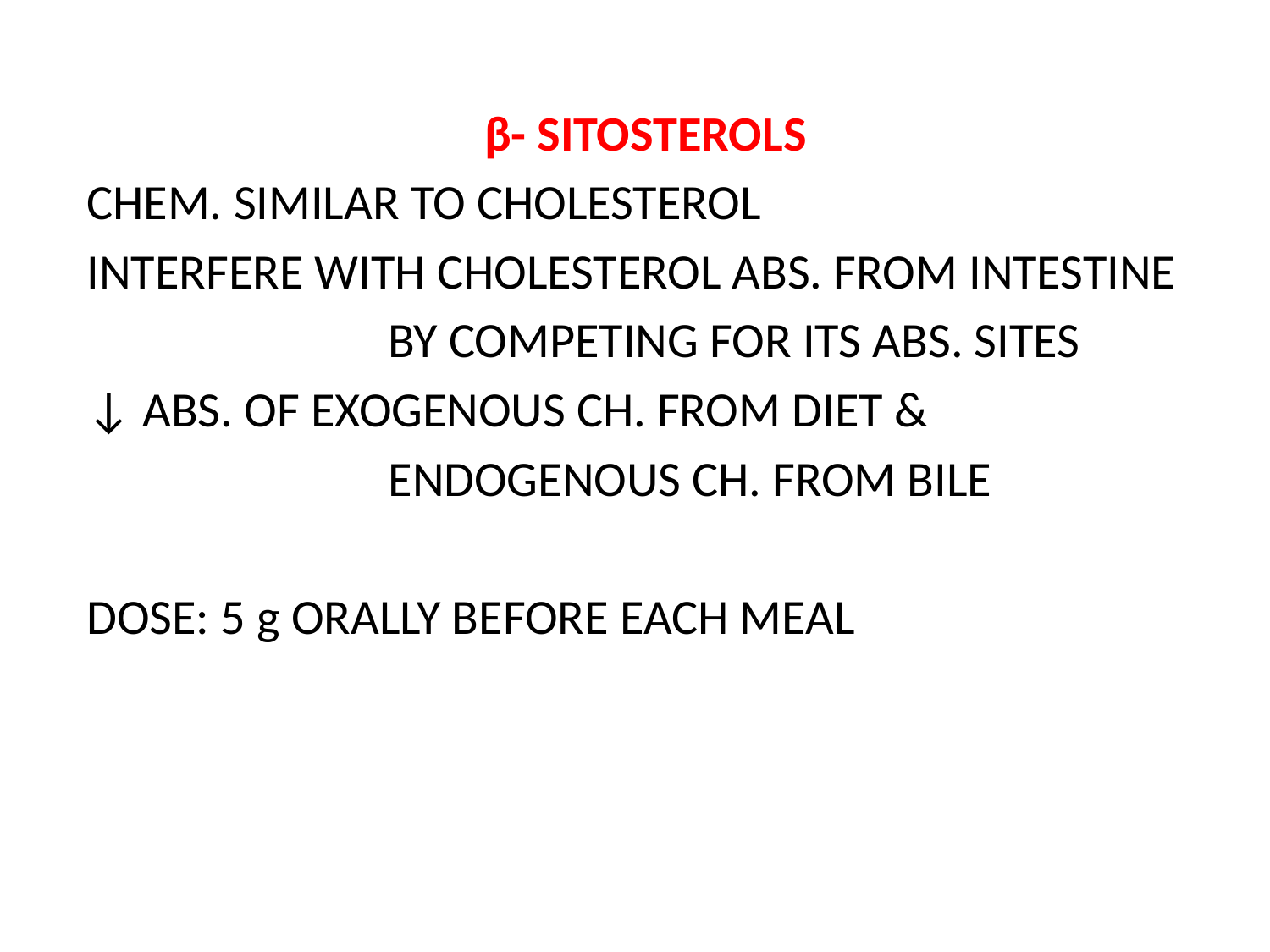

β- SITOSTEROLS
CHEM. SIMILAR TO CHOLESTEROL
INTERFERE WITH CHOLESTEROL ABS. FROM INTESTINE
			BY COMPETING FOR ITS ABS. SITES
↓ ABS. OF EXOGENOUS CH. FROM DIET &
                     	ENDOGENOUS CH. FROM BILE

DOSE: 5 g ORALLY BEFORE EACH MEAL